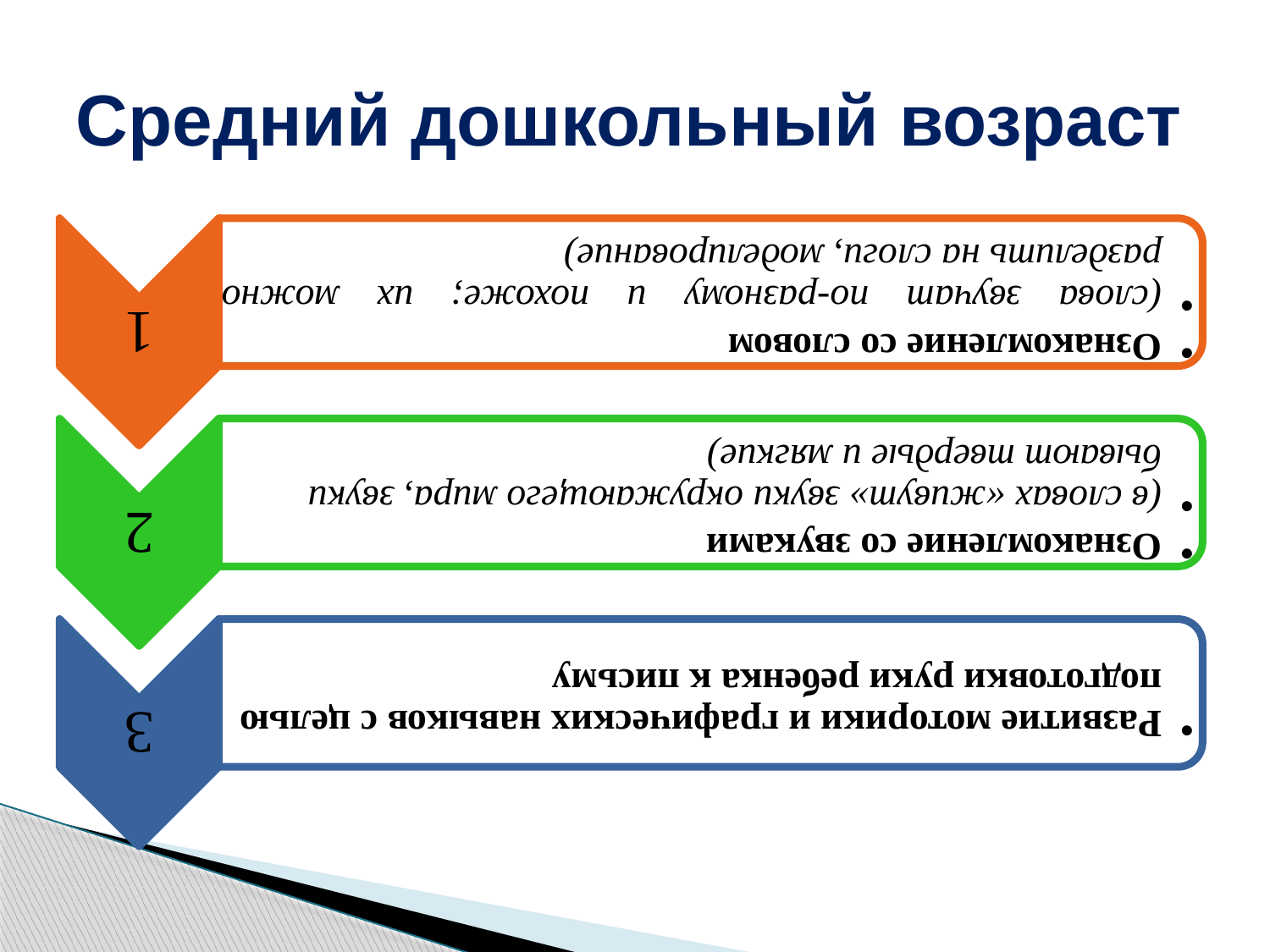

# Средний дошкольный возраст
1
Ознакомление со словом
(слова звучат по-разному и похоже; их можно разделить на слоги, моделирование)
2
Ознакомление со звуками
(в словах «живут» звуки окружающего мира, звуки бывают твердые и мягкие)
3
Развитие моторики и графических навыков с целью подготовки руки ребенка к письму